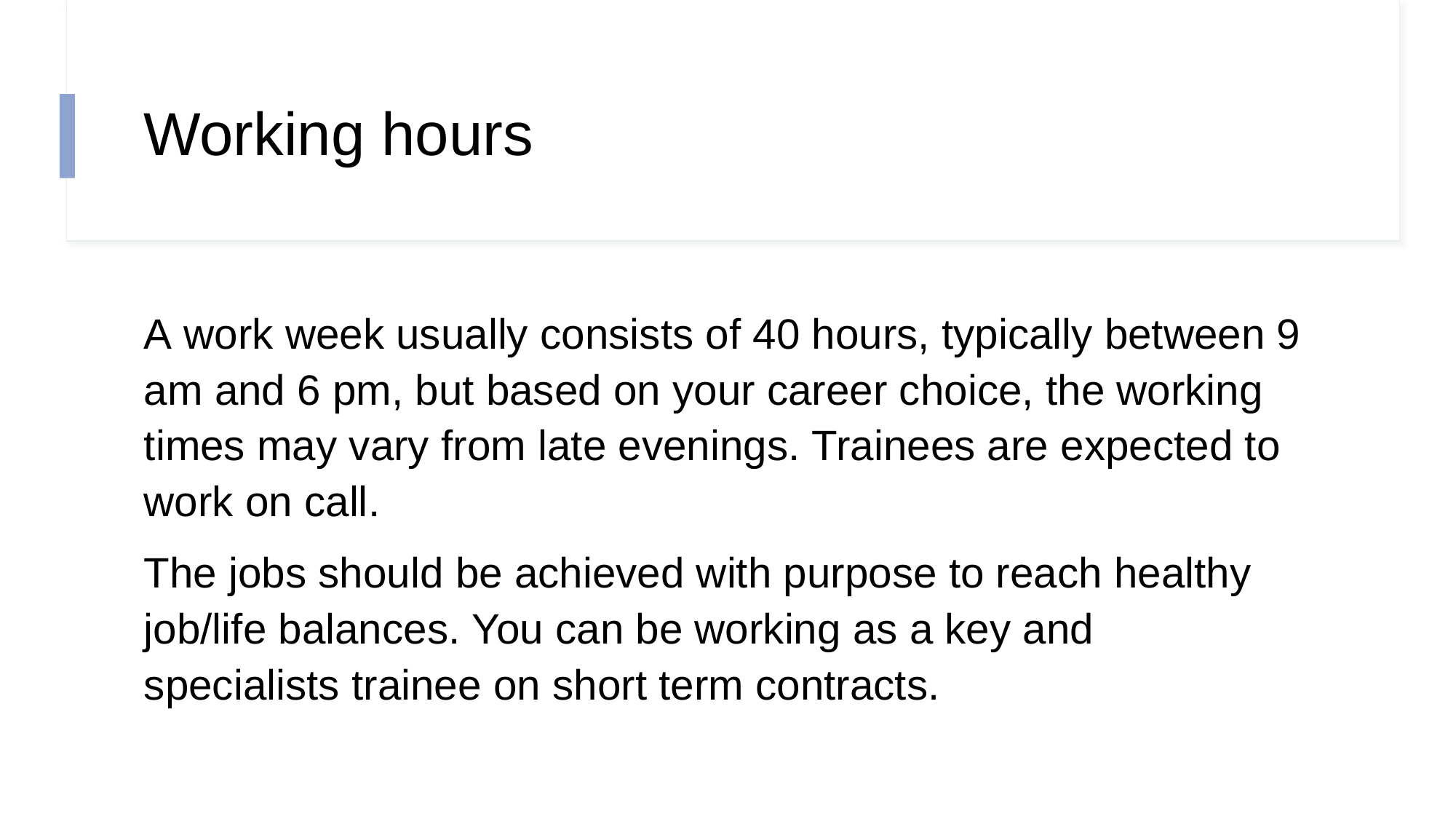

# Working hours
A work week usually consists of 40 hours, typically between 9 am and 6 pm, but based on your career choice, the working times may vary from late evenings. Trainees are expected to work on call.
The jobs should be achieved with purpose to reach healthy job/life balances. You can be working as a key and specialists trainee on short term contracts.